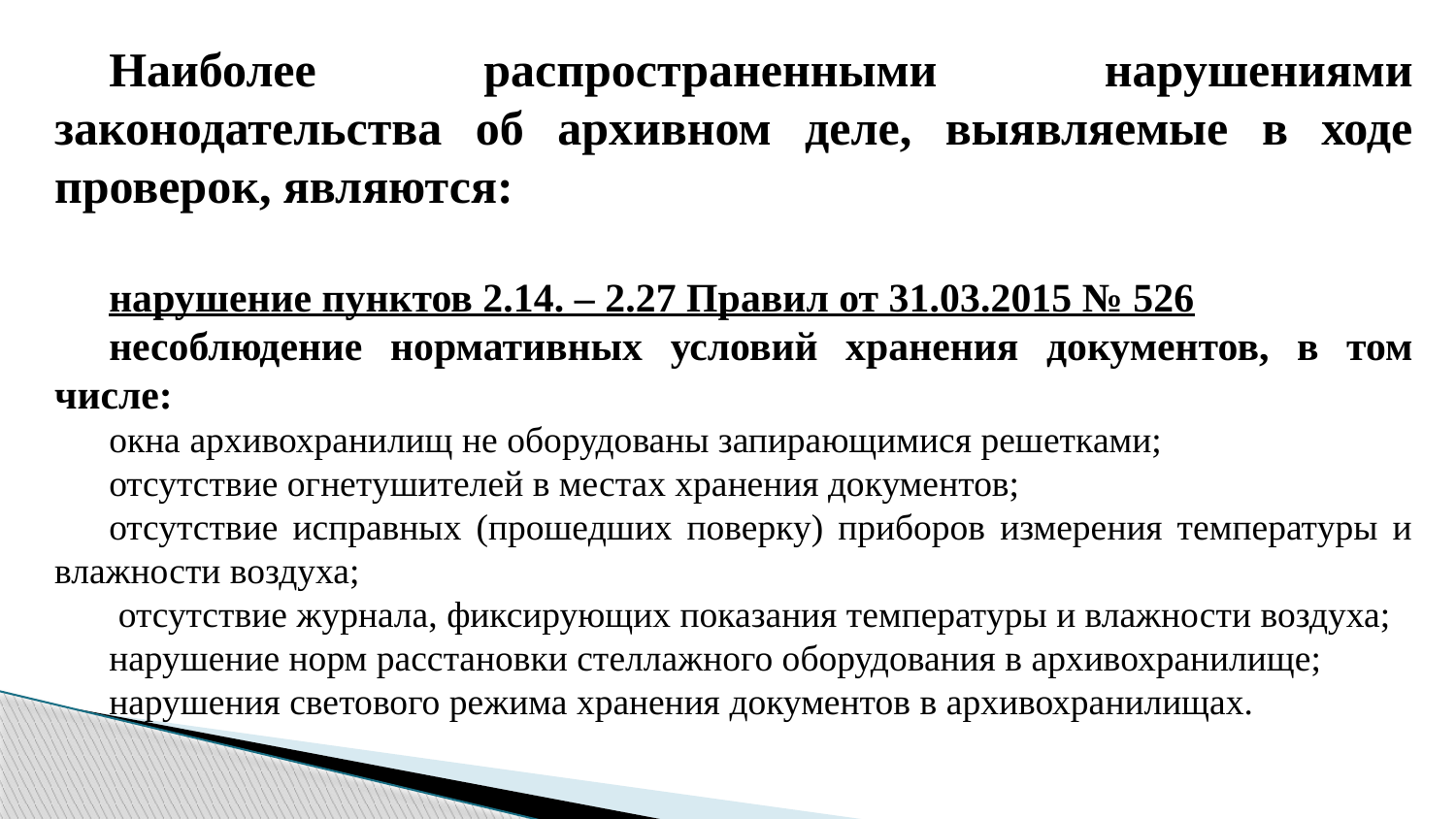

Наиболее распространенными нарушениями законодательства об архивном деле, выявляемые в ходе проверок, являются:

нарушение пунктов 2.14. – 2.27 Правил от 31.03.2015 № 526
несоблюдение нормативных условий хранения документов, в том числе:
окна архивохранилищ не оборудованы запирающимися решетками;
отсутствие огнетушителей в местах хранения документов;
отсутствие исправных (прошедших поверку) приборов измерения температуры и влажности воздуха;
 отсутствие журнала, фиксирующих показания температуры и влажности воздуха;
нарушение норм расстановки стеллажного оборудования в архивохранилище;
нарушения светового режима хранения документов в архивохранилищах.